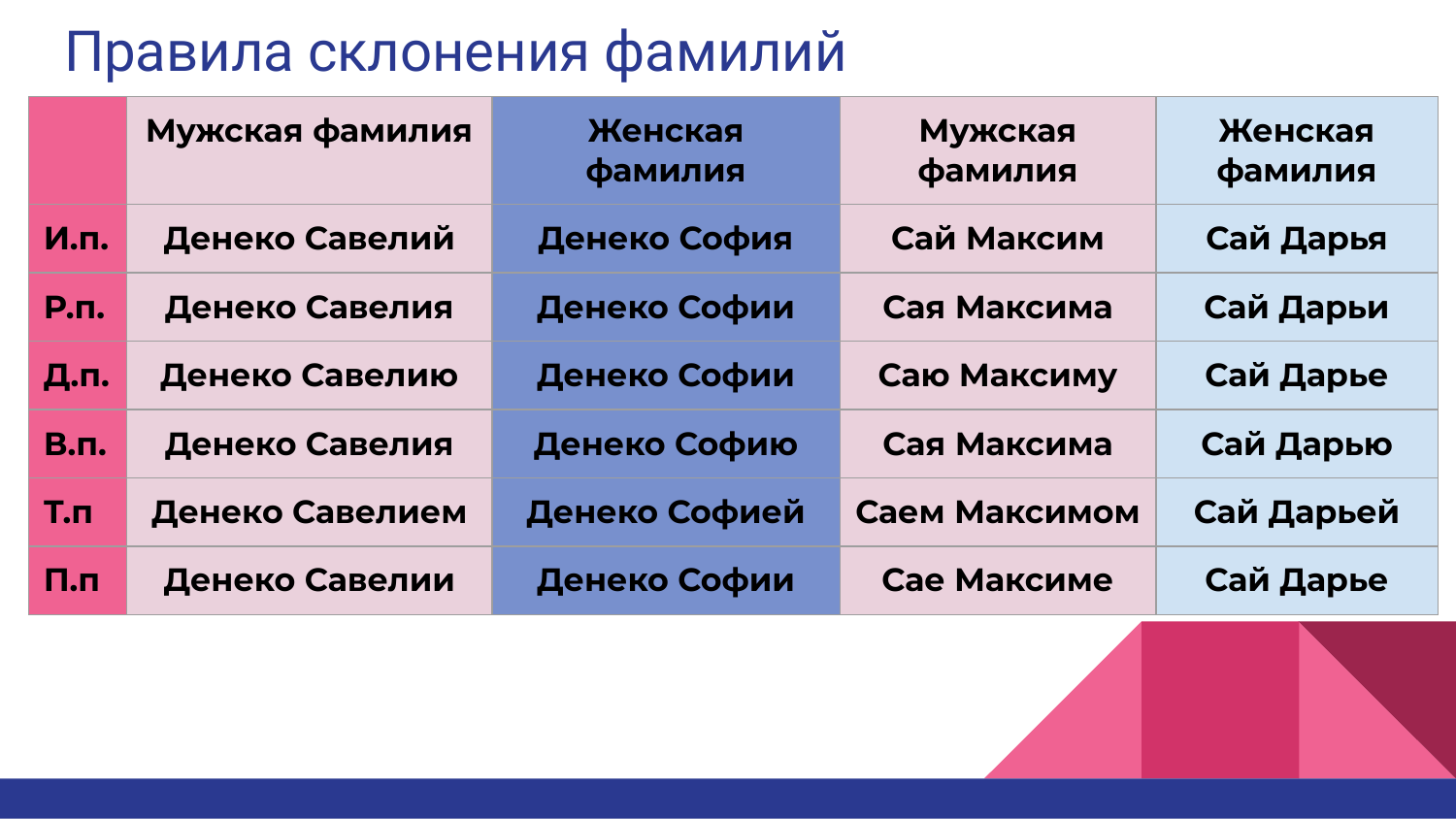

# Правила склонения фамилий
|  | Мужская фамилия | Женская фамилия | Мужская фамилия | Женская фамилия |
| --- | --- | --- | --- | --- |
| И.п. | Денеко Савелий | Денеко София | Сай Максим | Сай Дарья |
| Р.п. | Денеко Савелия | Денеко Софии | Сая Максима | Сай Дарьи |
| Д.п. | Денеко Савелию | Денеко Софии | Саю Максиму | Сай Дарье |
| В.п. | Денеко Савелия | Денеко Софию | Сая Максима | Сай Дарью |
| Т.п | Денеко Савелием | Денеко Софией | Саем Максимом | Сай Дарьей |
| П.п | Денеко Савелии | Денеко Софии | Сае Максиме | Сай Дарье |